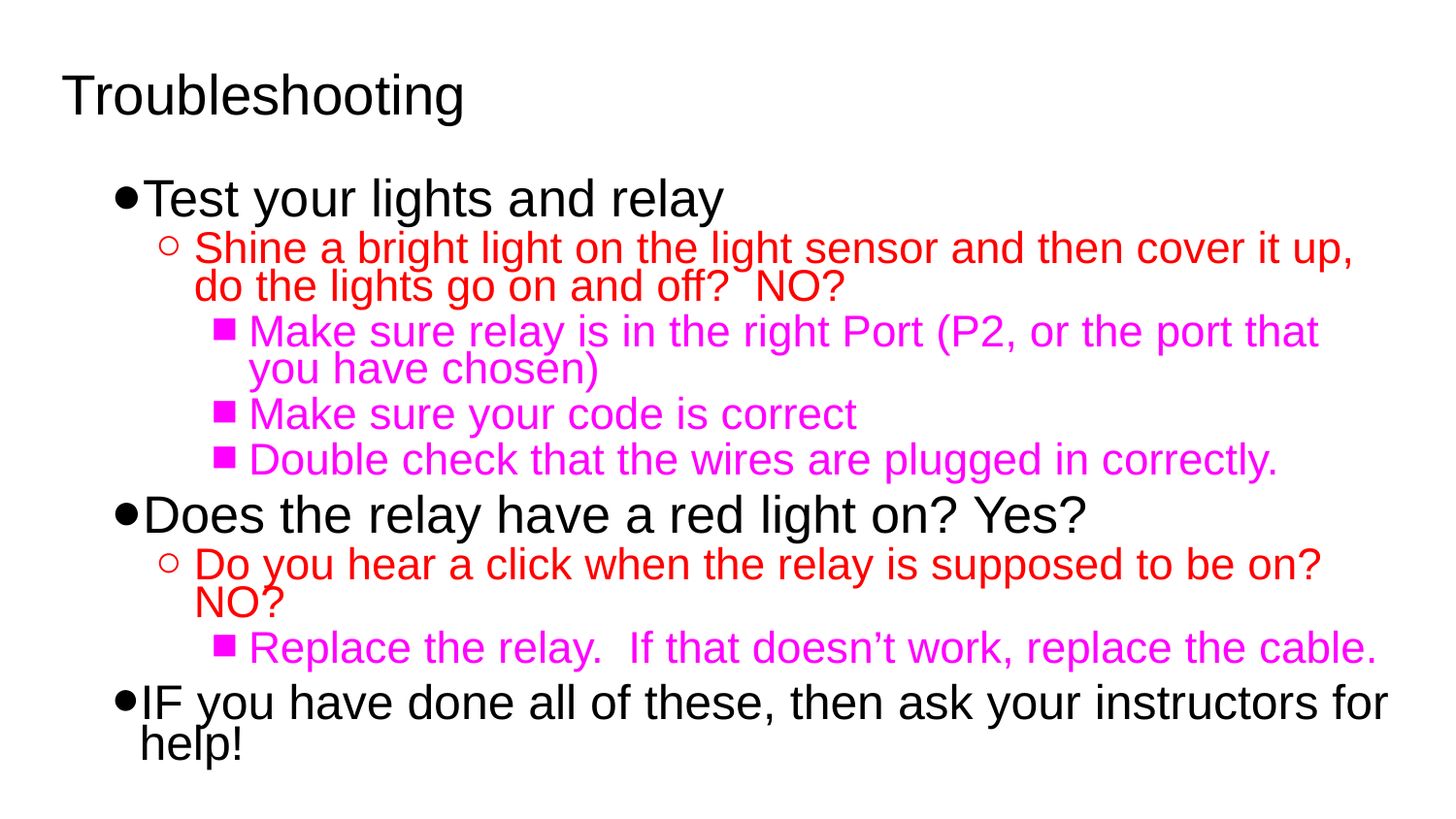

# Troubleshooting
Test your lights and relay
Shine a bright light on the light sensor and then cover it up, do the lights go on and off?  NO?
Make sure relay is in the right Port (P2, or the port that you have chosen)
Make sure your code is correct
Double check that the wires are plugged in correctly.
Does the relay have a red light on? Yes?
Do you hear a click when the relay is supposed to be on? NO?
Replace the relay.  If that doesn’t work, replace the cable.
IF you have done all of these, then ask your instructors for help!